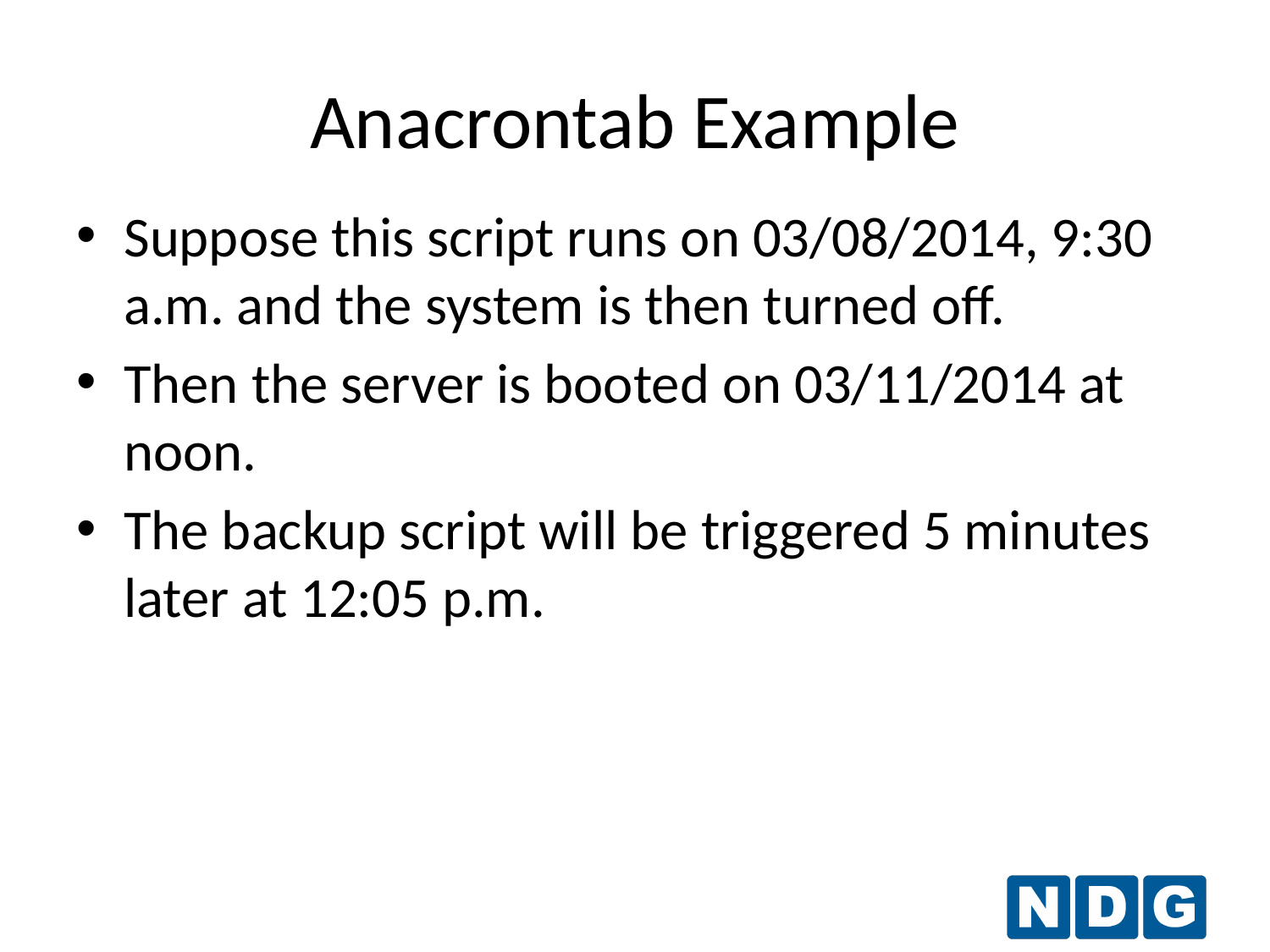

Anacrontab Example
Suppose this script runs on 03/08/2014, 9:30 a.m. and the system is then turned off.
Then the server is booted on 03/11/2014 at noon.
The backup script will be triggered 5 minutes later at 12:05 p.m.